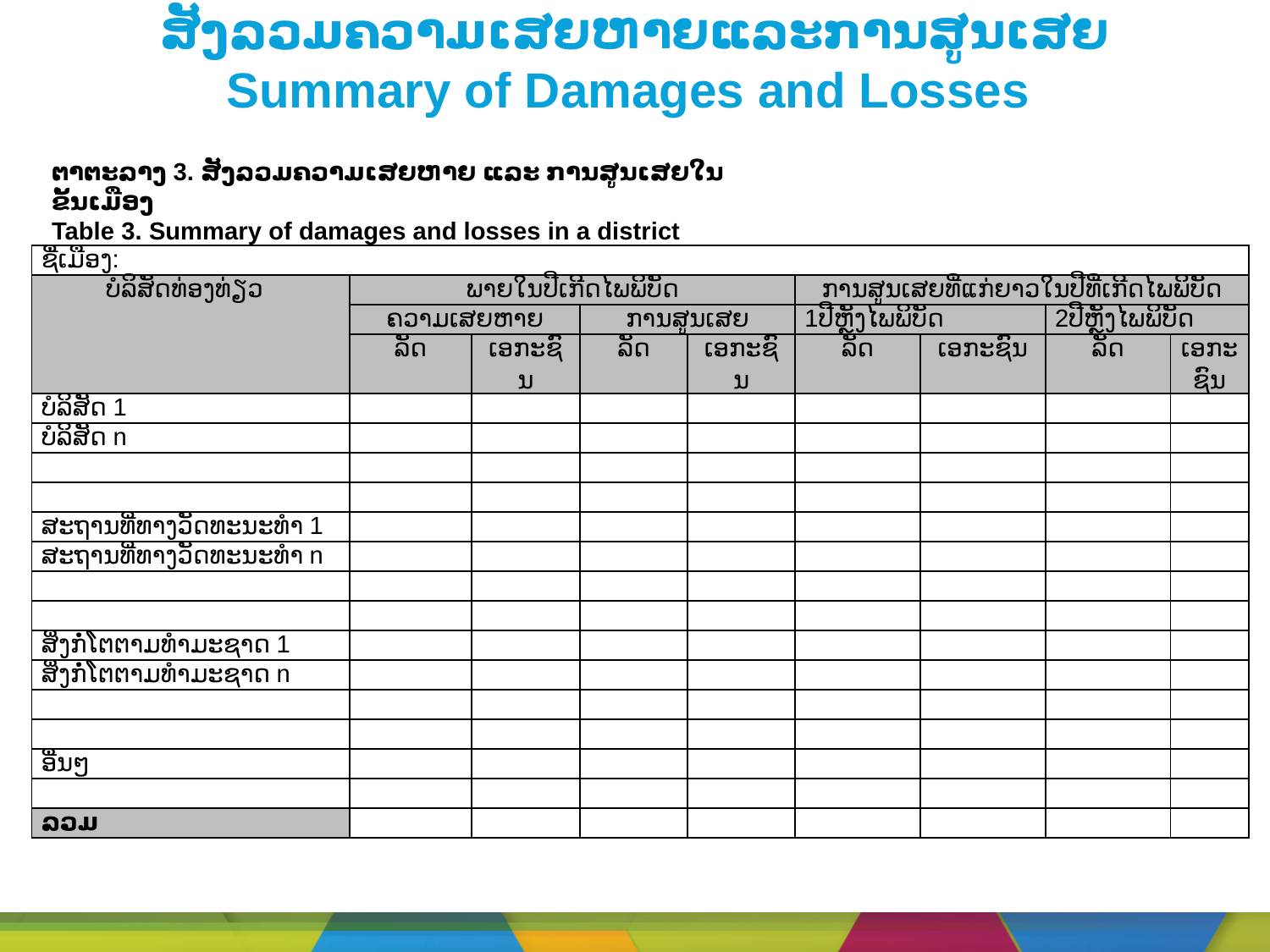

# ສັງລວມຄວາມເສຍຫາຍແລະການສູນເສຍ Summary of Damages and Losses
ຕາຕະລາງ 3. ສັງລວມຄວາມເສຍຫາຍ ແລະ ການສູນເສຍໃນຂັ້ນເມືອງ
Table 3. Summary of damages and losses in a district
| ຊື່ເມືອງ: |  |  |  |  |  |  |  |  |
| --- | --- | --- | --- | --- | --- | --- | --- | --- |
| ບໍລິສັດທ່ອງທ່ຽວ | ພາຍໃນປີເກີດໄພພິບັດ |  |  |  | ການສູນເສຍທີ່ແກ່ຍາວໃນປີທີ່ເກີດໄພພິບັດ |  |  |  |
|  | ຄວາມເສຍຫາຍ |  | ການສູນເສຍ |  | 1ປີຫຼັງໄພພິບັດ |  | 2ປີຫຼັງໄພພິບັດ |  |
|  | ລັດ | ເອກະຊົນ | ລັດ | ເອກະຊົນ | ລັດ | ເອກະຊົນ | ລັດ | ເອກະຊົນ |
| ບໍລິສັດ 1 |  |  |  |  |  |  |  |  |
| ບໍລິສັດ n |  |  |  |  |  |  |  |  |
|  |  |  |  |  |  |  |  |  |
|  |  |  |  |  |  |  |  |  |
| ສະຖານທີ່ທາງວັດທະນະທຳ 1 |  |  |  |  |  |  |  |  |
| ສະຖານທີ່ທາງວັດທະນະທຳ n |  |  |  |  |  |  |  |  |
|  |  |  |  |  |  |  |  |  |
|  |  |  |  |  |  |  |  |  |
| ສິ່ງກໍ່ໂຕຕາມທຳມະຊາດ 1 |  |  |  |  |  |  |  |  |
| ສິ່ງກໍ່ໂຕຕາມທຳມະຊາດ n |  |  |  |  |  |  |  |  |
|  |  |  |  |  |  |  |  |  |
|  |  |  |  |  |  |  |  |  |
| ອື່ນໆ |  |  |  |  |  |  |  |  |
|  |  |  |  |  |  |  |  |  |
| ລວມ |  |  |  |  |  |  |  |  |